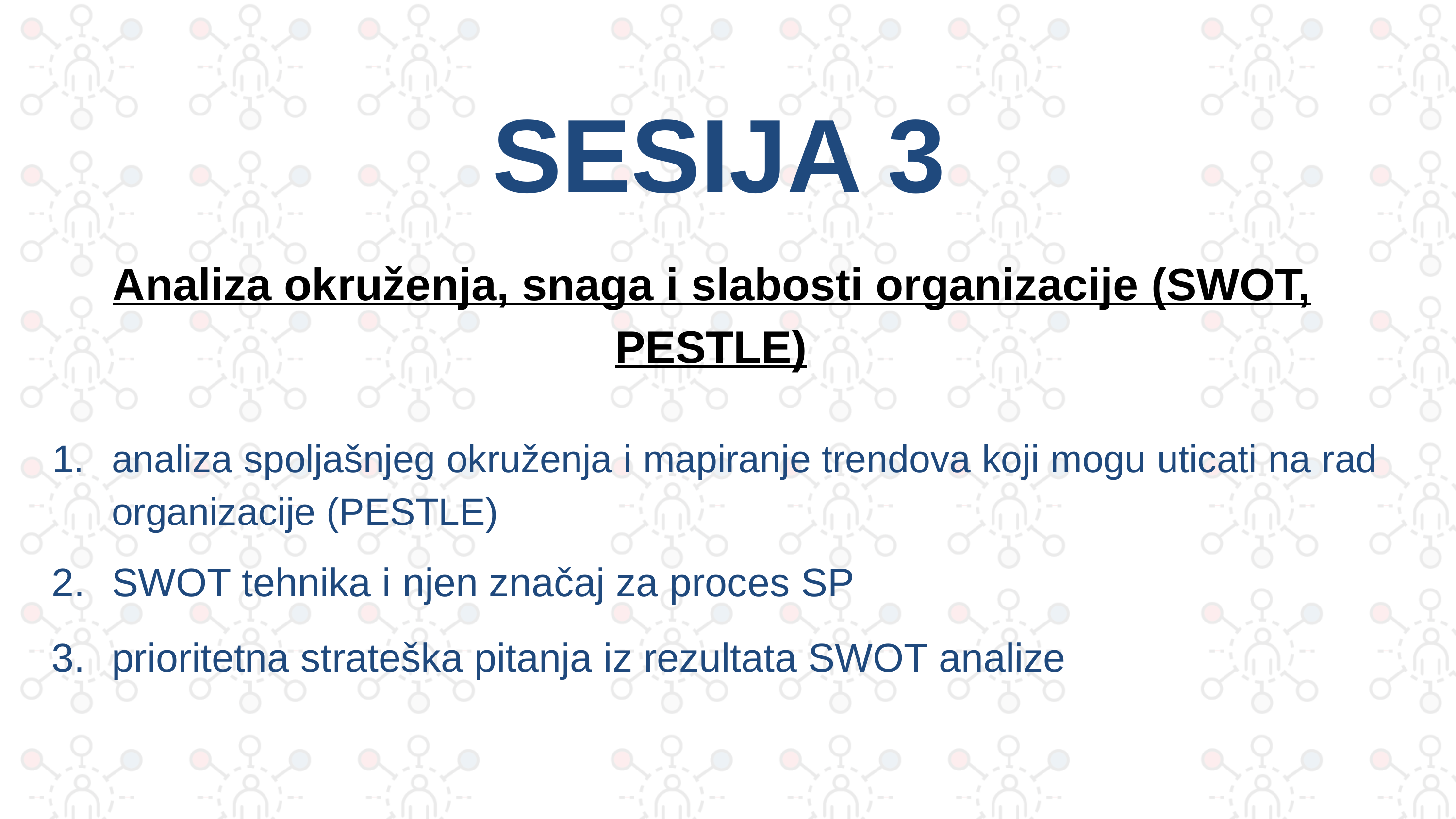

SESIJA 3
# Analiza okruženja, snaga i slabosti organizacije (SWOT, PESTLE)

analiza spoljašnjeg okruženja i mapiranje trendova koji mogu uticati na rad organizacije (PESTLE)
SWOT tehnika i njen značaj za proces SP
prioritetna strateška pitanja iz rezultata SWOT analize